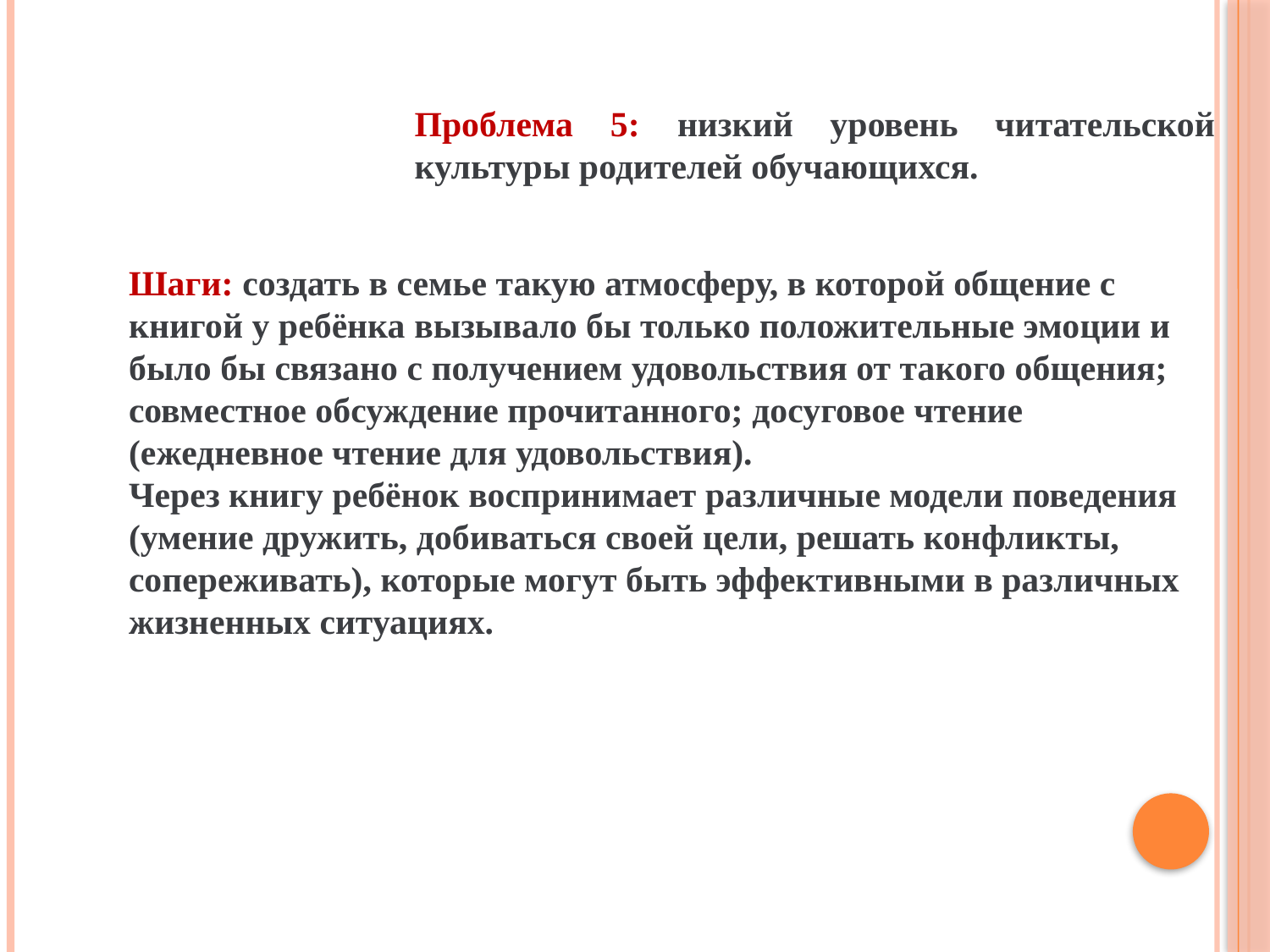

Проблема 5: низкий уровень читательской культуры родителей обучающихся.
Шаги: создать в семье такую атмосферу, в которой общение с книгой у ребёнка вызывало бы только положительные эмоции и было бы связано с получением удовольствия от такого общения; совместное обсуждение прочитанного; досуговое чтение (ежедневное чтение для удовольствия).
Через книгу ребёнок воспринимает различные модели поведения (умение дружить, добиваться своей цели, решать конфликты, сопереживать), которые могут быть эффективными в различных жизненных ситуациях.